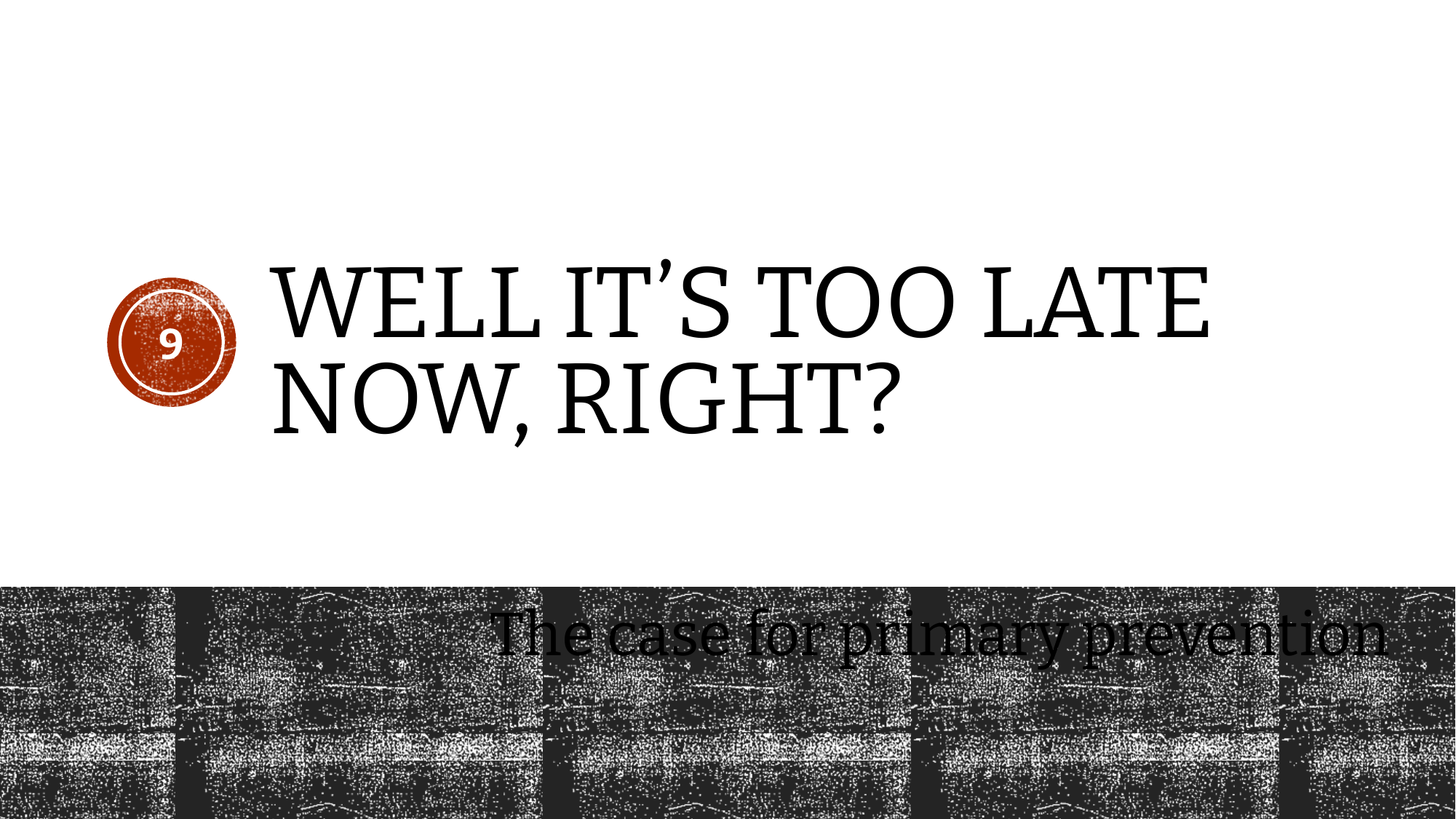

# Well it’s too late now, right?
9
The case for primary prevention